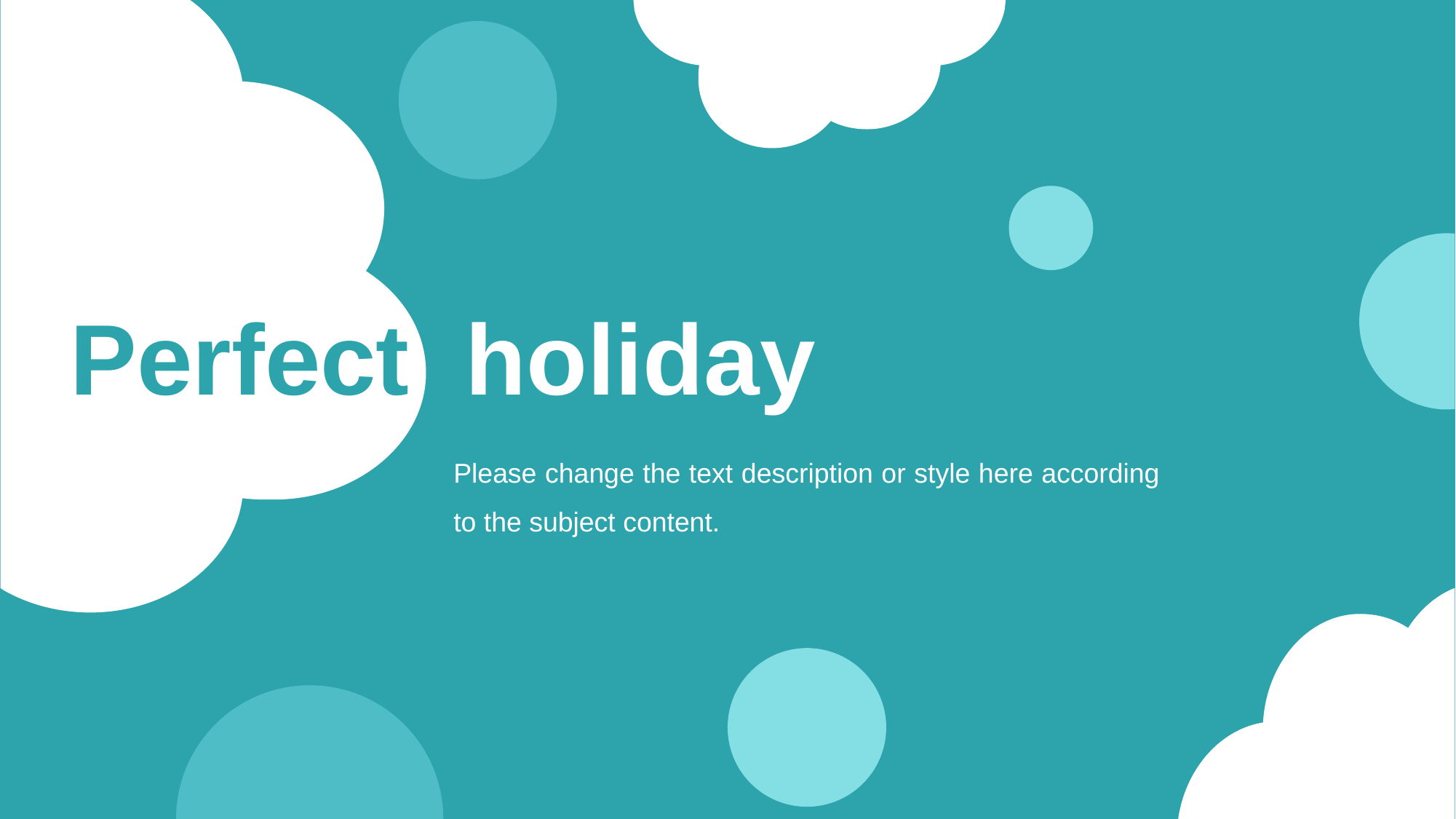

Perfect  holiday
Please change the text description or style here according to the subject content.